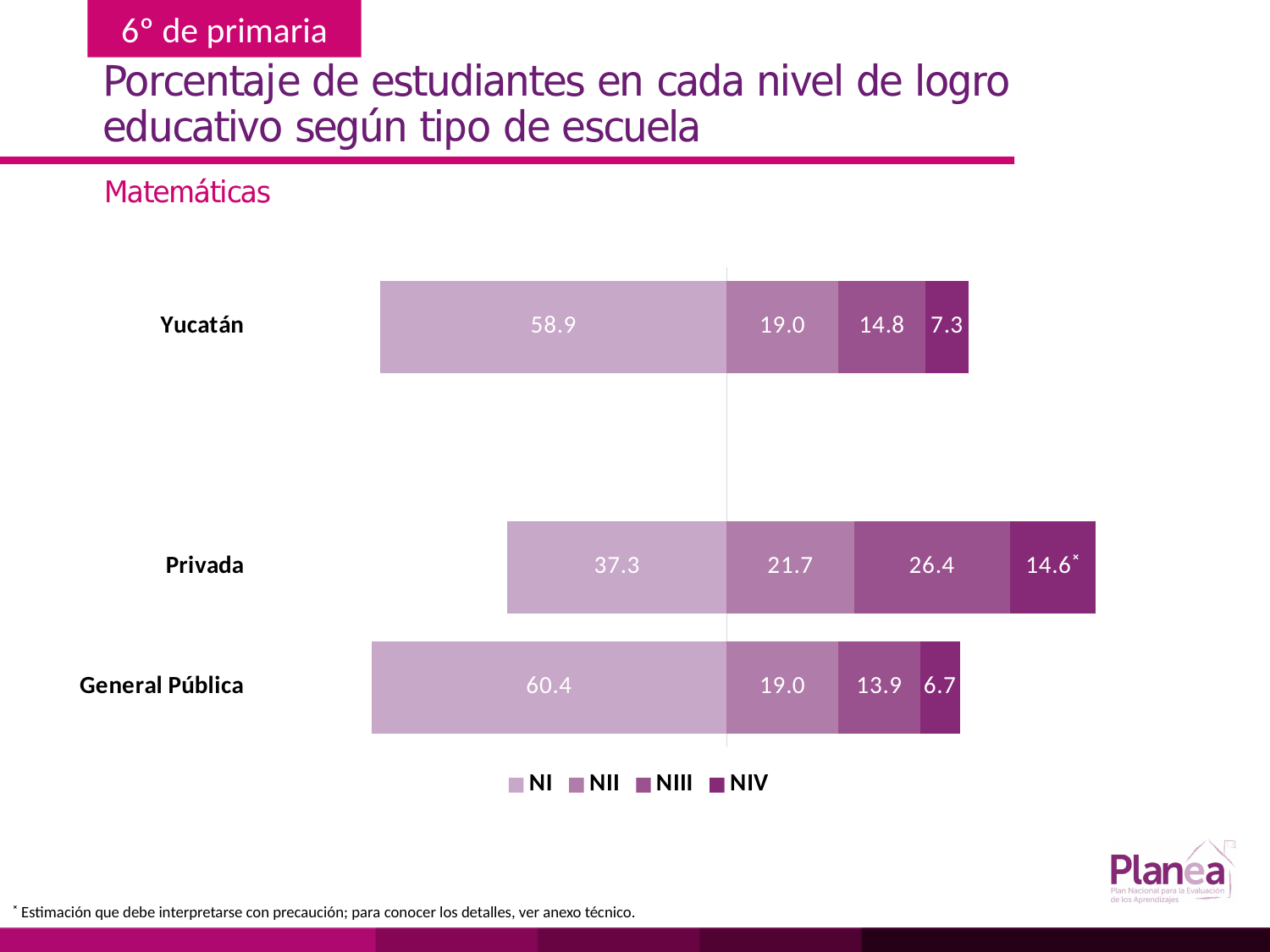

# Porcentaje de estudiantes en cada nivel de logro educativo según tipo de escuela

Matemáticas

### Chart

| Category |  |  |  |  |
|---|---|---|---|---|
| General Pública | -60.4 | 19.0 | 13.9 | 6.7 |
| Privada | -37.3 | 21.7 | 26.4 | 14.6 |
|  | None | None | None | None |
| Yucatán | -58.9 | 19.0 | 14.8 | 7.3 |
˟ Estimación que debe interpretarse con precaución; para conocer los detalles, ver anexo técnico.